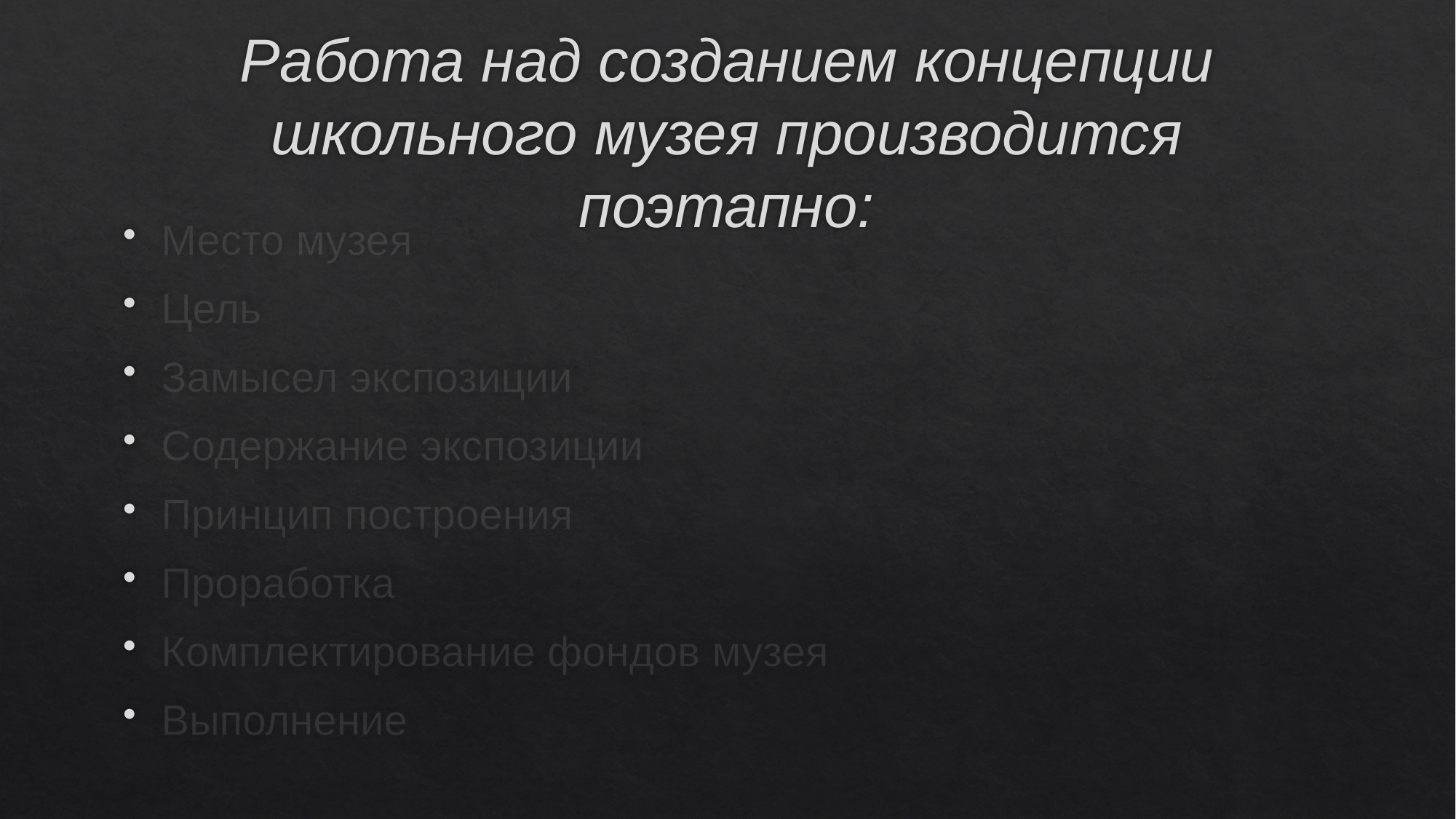

# Работа над созданием концепции школьного музея производится поэтапно:
Место музея
Цель
Замысел экспозиции
Содержание экспозиции
Принцип построения
Проработка
Комплектирование фондов музея
Выполнение